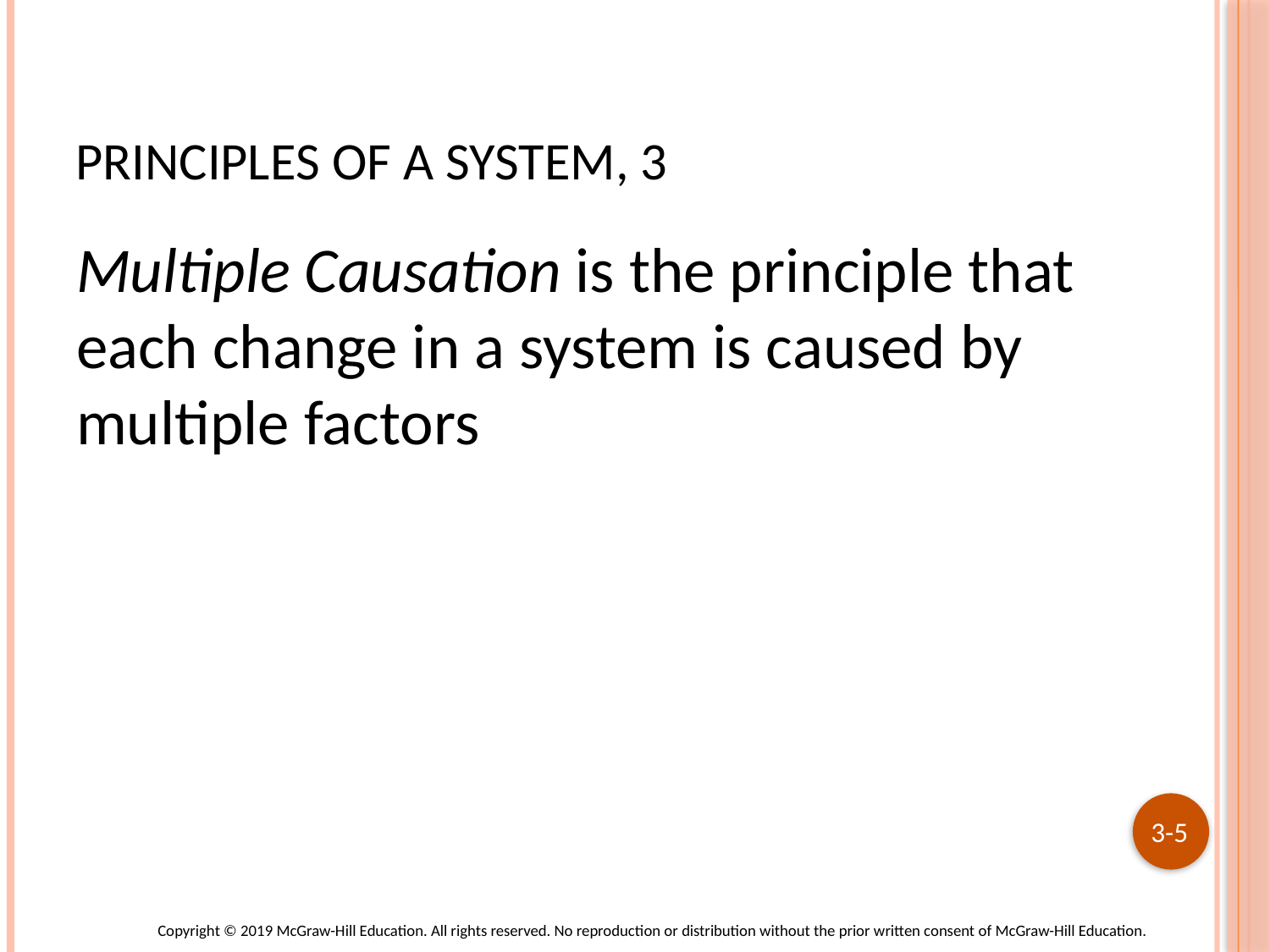

# Principles of a System, 3
Multiple Causation is the principle that each change in a system is caused by multiple factors